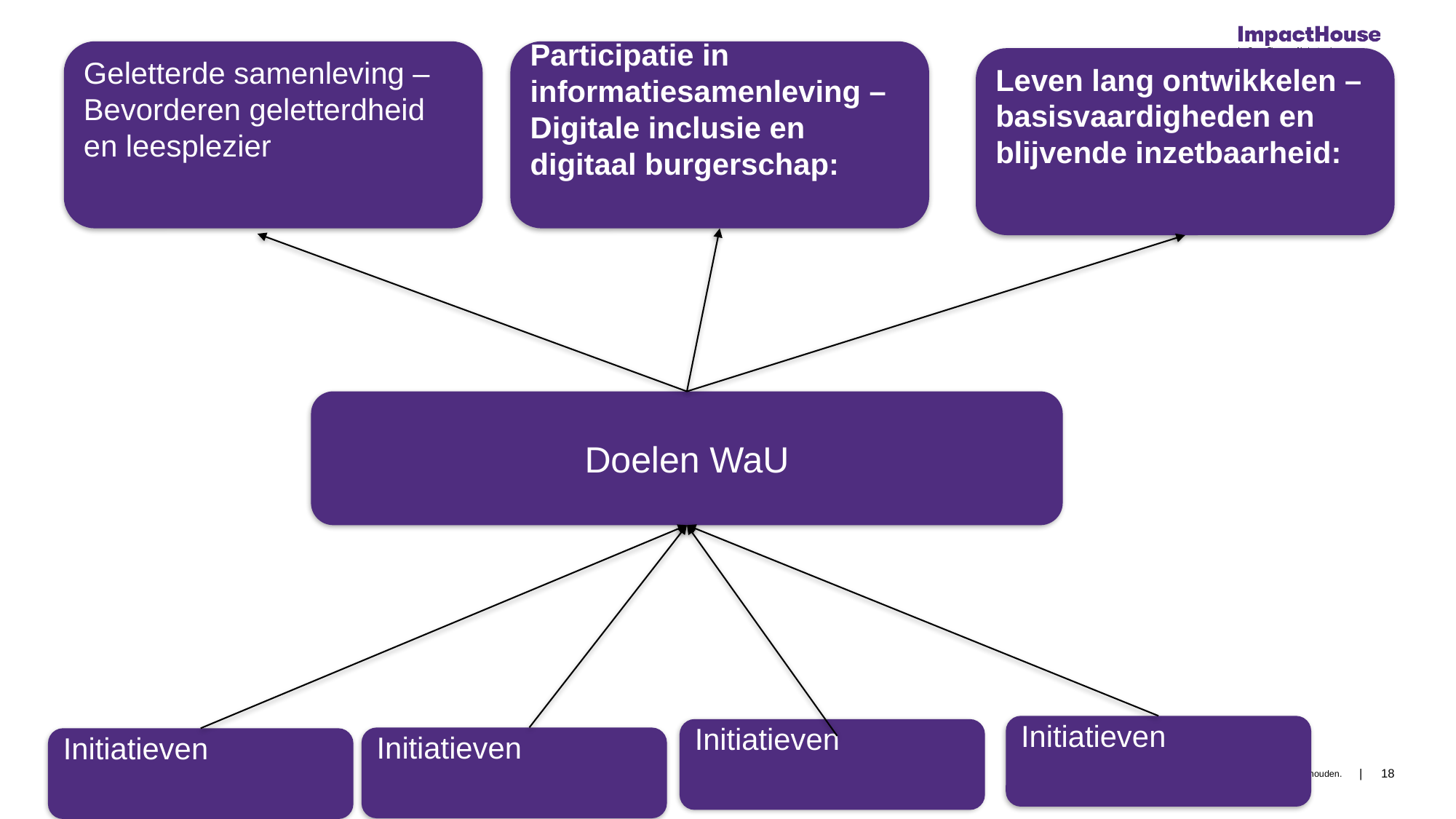

Geletterde samenleving – Bevorderen geletterdheid en leesplezier

Participatie in informatiesamenleving – Digitale inclusie en digitaal burgerschap:

Leven lang ontwikkelen – basisvaardigheden en blijvende inzetbaarheid:

#

Doelen WaU
Initiatieven

Initiatieven

Initiatieven

Initiatieven

18